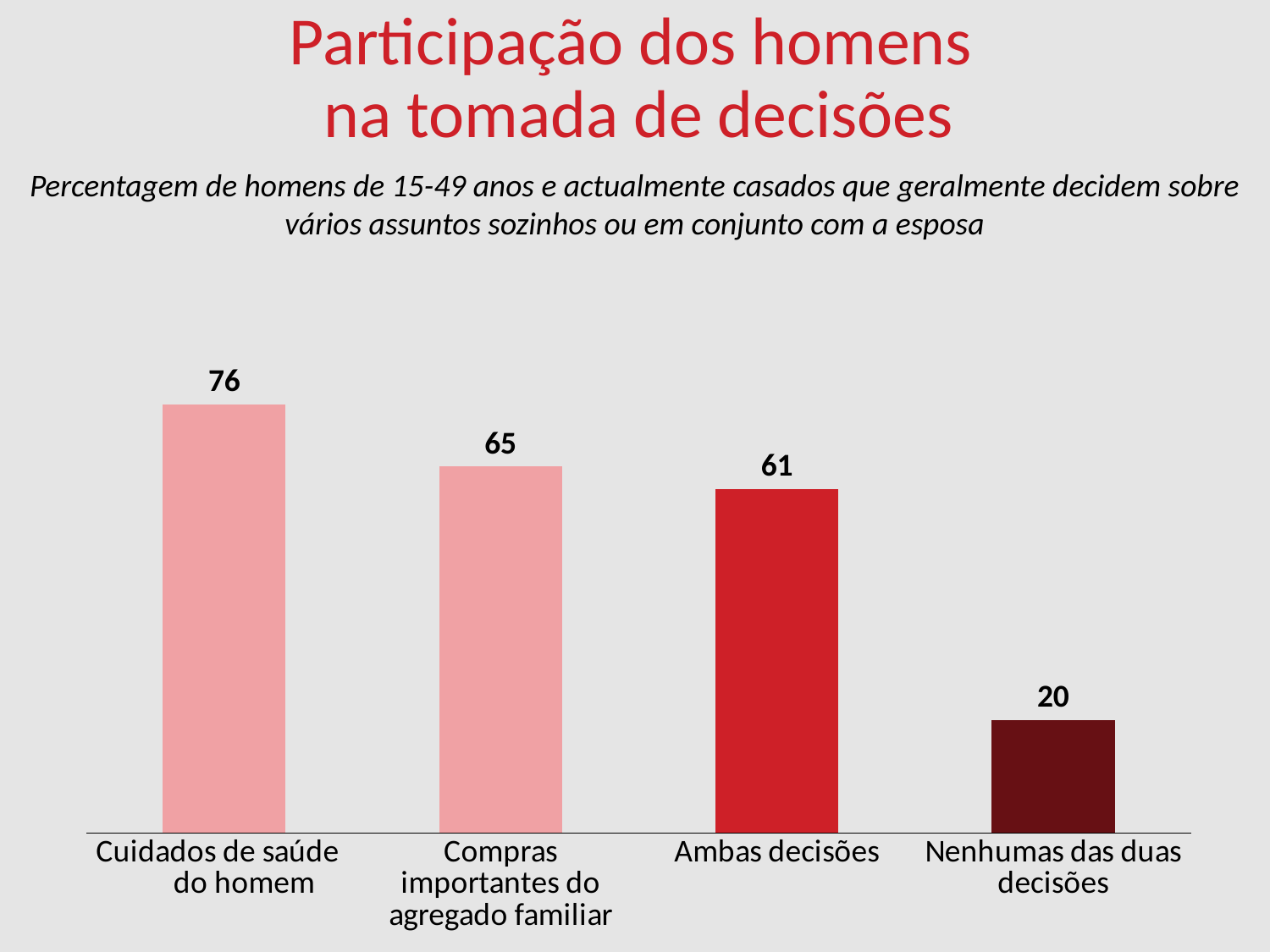

Participação dos homens
na tomada de decisões
Percentagem de homens de 15-49 anos e actualmente casados que geralmente decidem sobre vários assuntos sozinhos ou em conjunto com a esposa

### Chart

| Category | Column1 |
|---|---|
| Cuidados de saúde         do homem | 76.0 |
| Compras importantes do agregado familiar | 65.0 |
| Ambas decisões | 61.0 |
| Nenhumas das duas decisões | 20.0 |